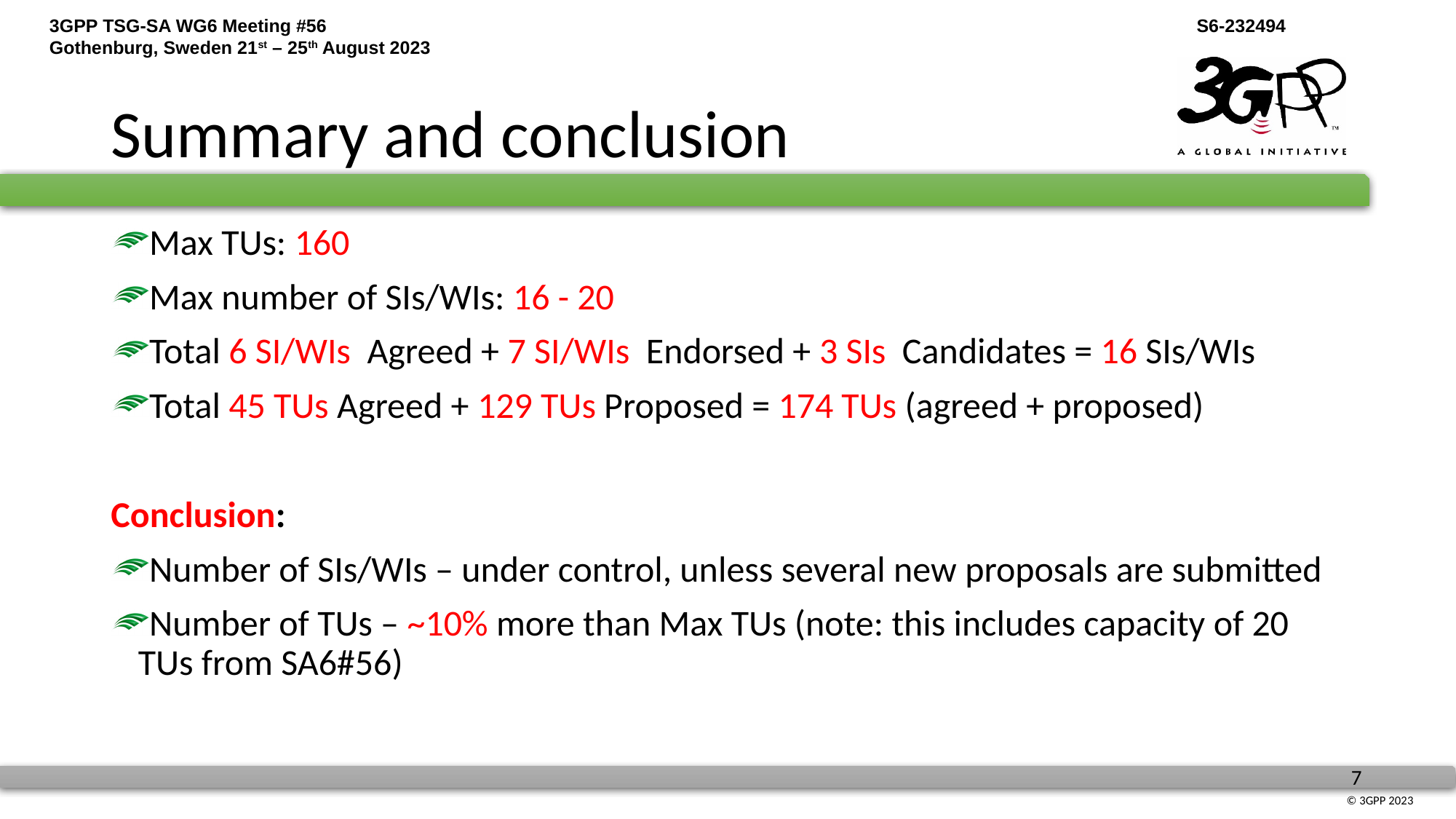

# Summary and conclusion
Max TUs: 160
Max number of SIs/WIs: 16 - 20
Total 6 SI/WIs  Agreed + 7 SI/WIs  Endorsed + 3 SIs  Candidates = 16 SIs/WIs
Total 45 TUs Agreed + 129 TUs Proposed = 174 TUs (agreed + proposed)

Conclusion:
Number of SIs/WIs – under control, unless several new proposals are submitted
Number of TUs – ~10% more than Max TUs (note: this includes capacity of 20 TUs from SA6#56)